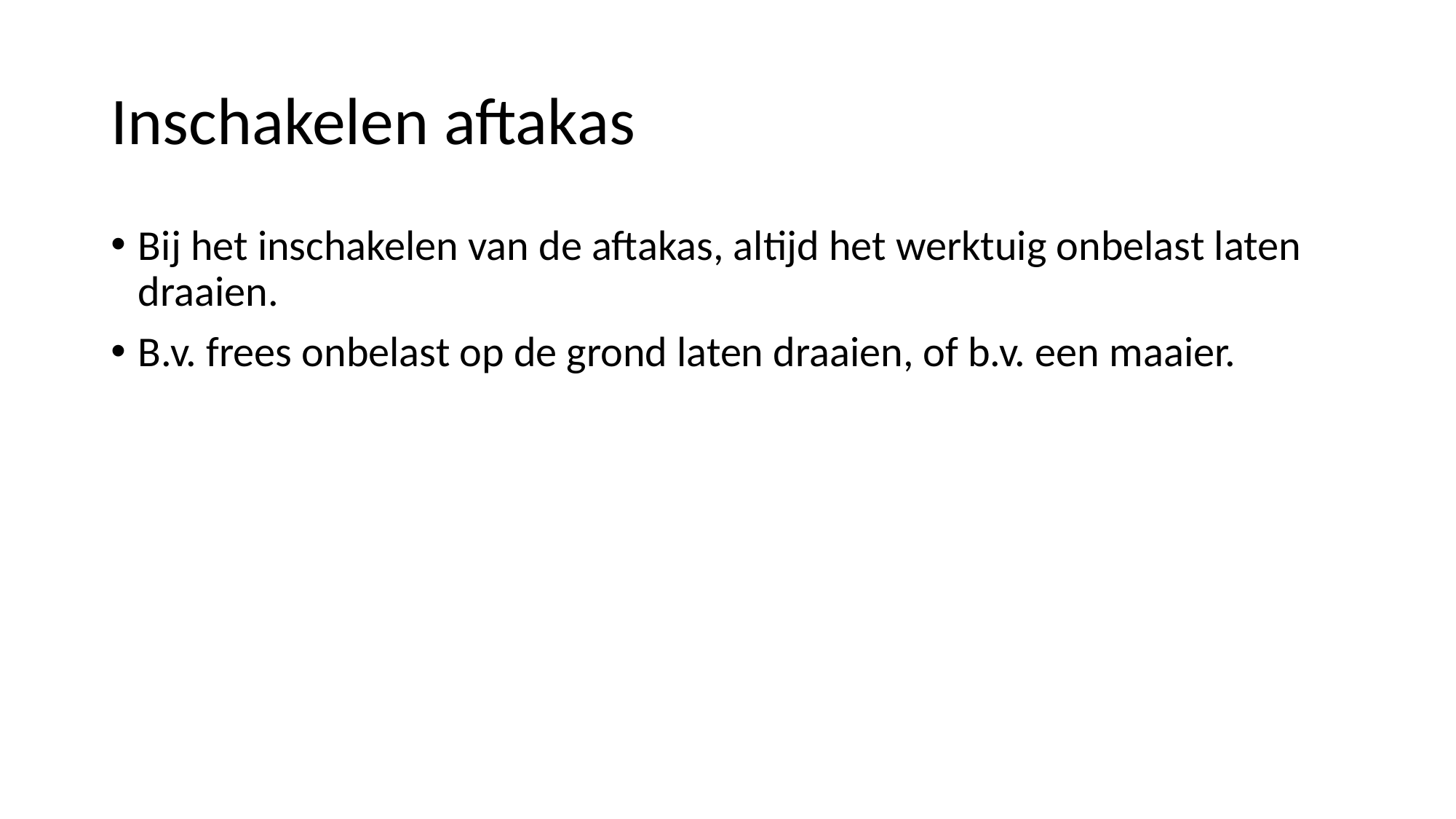

# Inschakelen aftakas
Bij het inschakelen van de aftakas, altijd het werktuig onbelast laten draaien.
B.v. frees onbelast op de grond laten draaien, of b.v. een maaier.